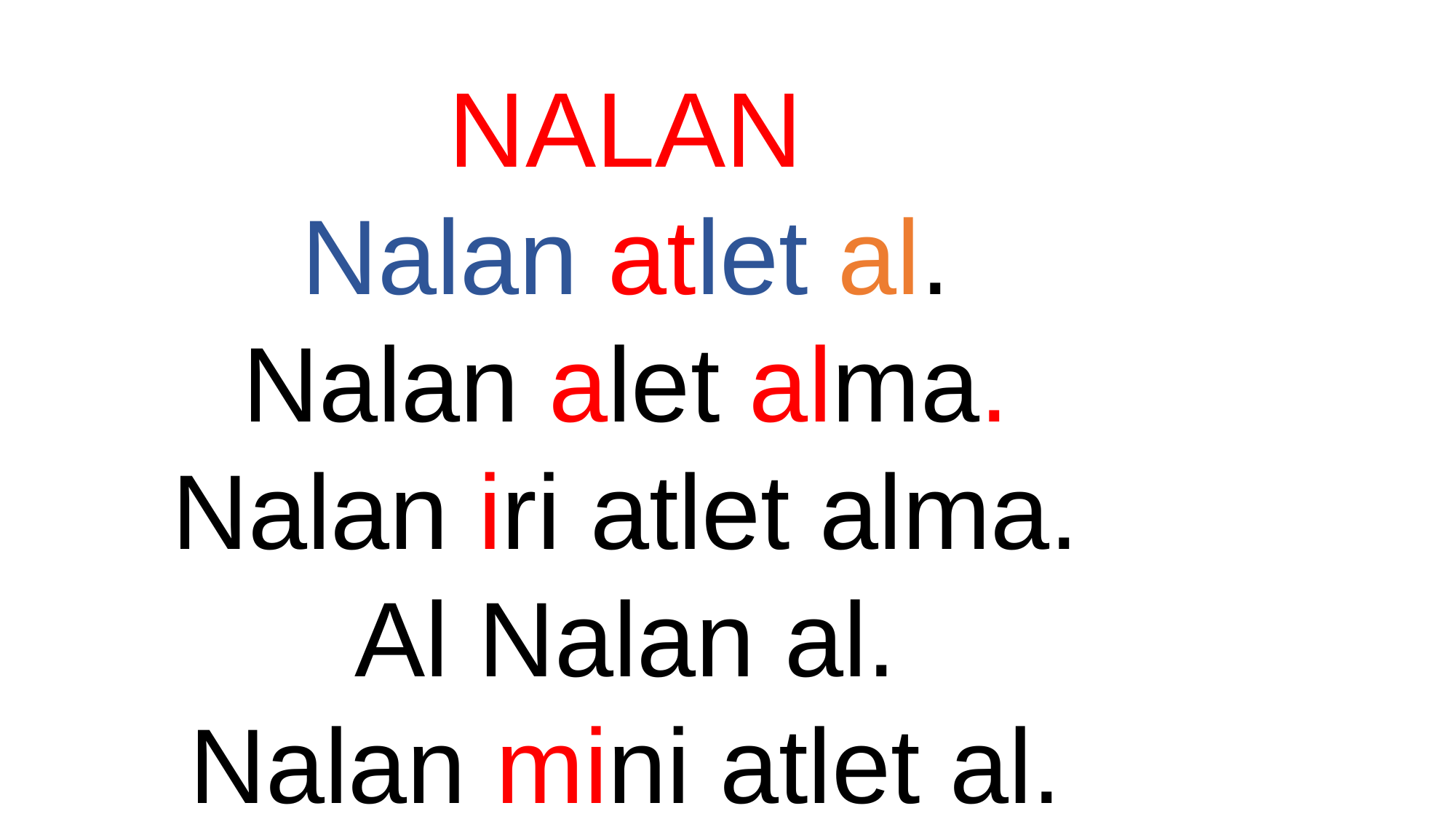

# NALAN Nalan atlet al. Nalan alet alma. Nalan iri atlet alma. Al Nalan al. Nalan mini atlet al.